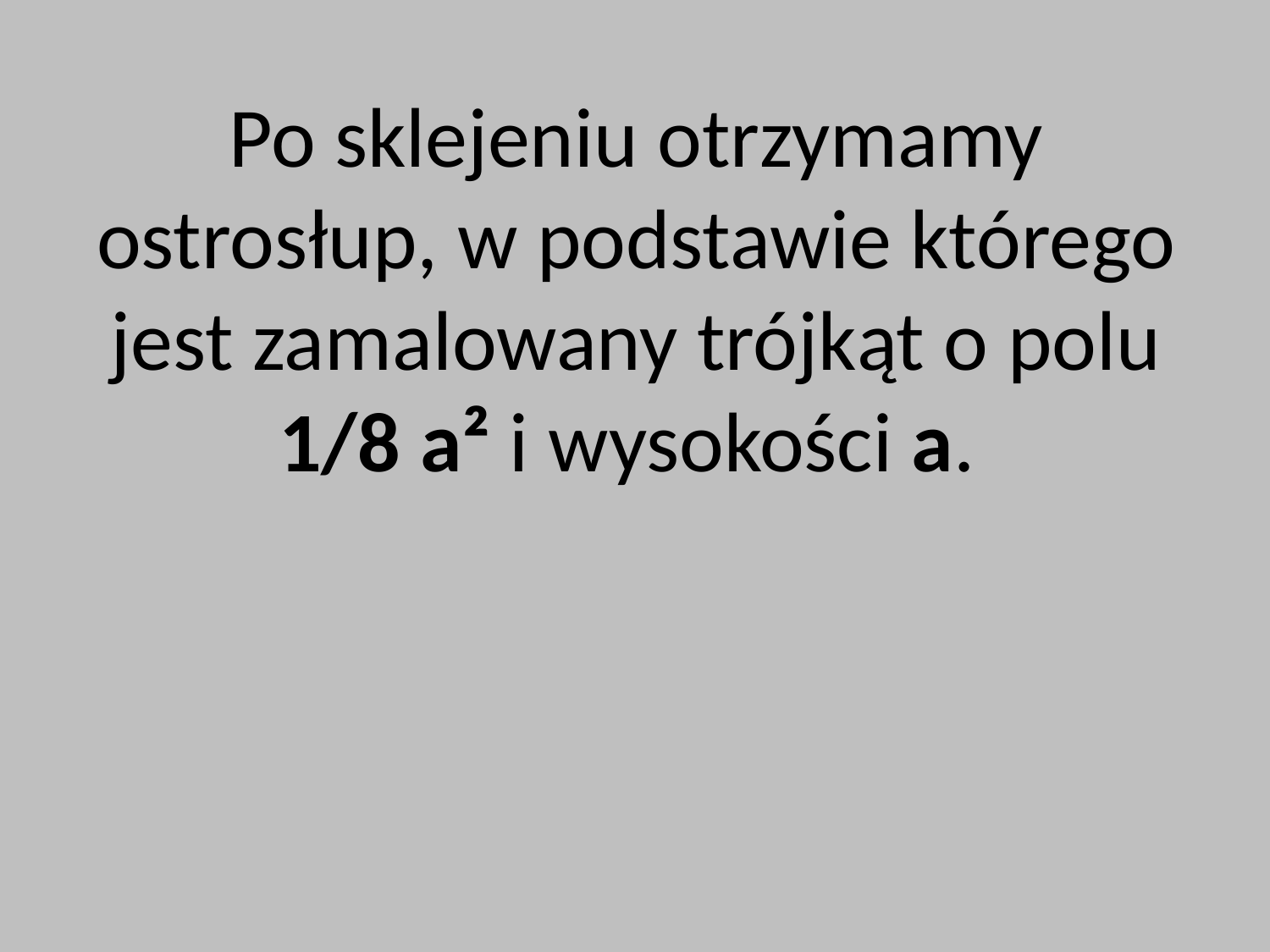

Po sklejeniu otrzymamy ostrosłup, w podstawie którego jest zamalowany trójkąt o polu 1/8 a² i wysokości a.